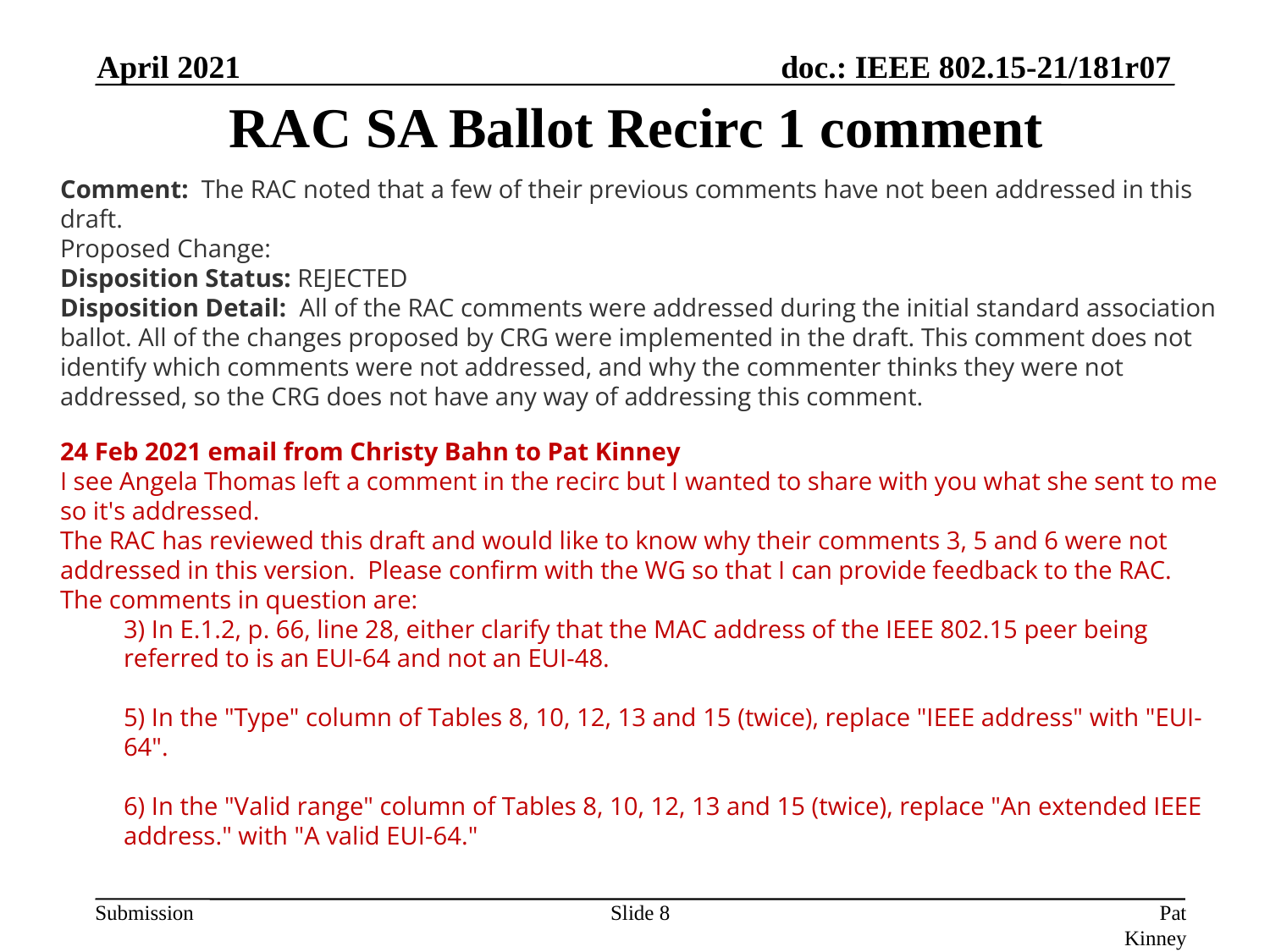

April 2021
# RAC SA Ballot Recirc 1 comment
Comment:  The RAC noted that a few of their previous comments have not been addressed in this draft.
Proposed Change:
Disposition Status: REJECTED
Disposition Detail:  All of the RAC comments were addressed during the initial standard association ballot. All of the changes proposed by CRG were implemented in the draft. This comment does not identify which comments were not addressed, and why the commenter thinks they were not addressed, so the CRG does not have any way of addressing this comment.

24 Feb 2021 email from Christy Bahn to Pat Kinney
I see Angela Thomas left a comment in the recirc but I wanted to share with you what she sent to me so it's addressed.
The RAC has reviewed this draft and would like to know why their comments 3, 5 and 6 were not addressed in this version.  Please confirm with the WG so that I can provide feedback to the RAC.
The comments in question are:
3) In E.1.2, p. 66, line 28, either clarify that the MAC address of the IEEE 802.15 peer being referred to is an EUI-64 and not an EUI-48.

5) In the "Type" column of Tables 8, 10, 12, 13 and 15 (twice), replace "IEEE address" with "EUI-64".

6) In the "Valid range" column of Tables 8, 10, 12, 13 and 15 (twice), replace "An extended IEEE address." with "A valid EUI-64."
Slide 8
Pat Kinney (Kinney Consulting)